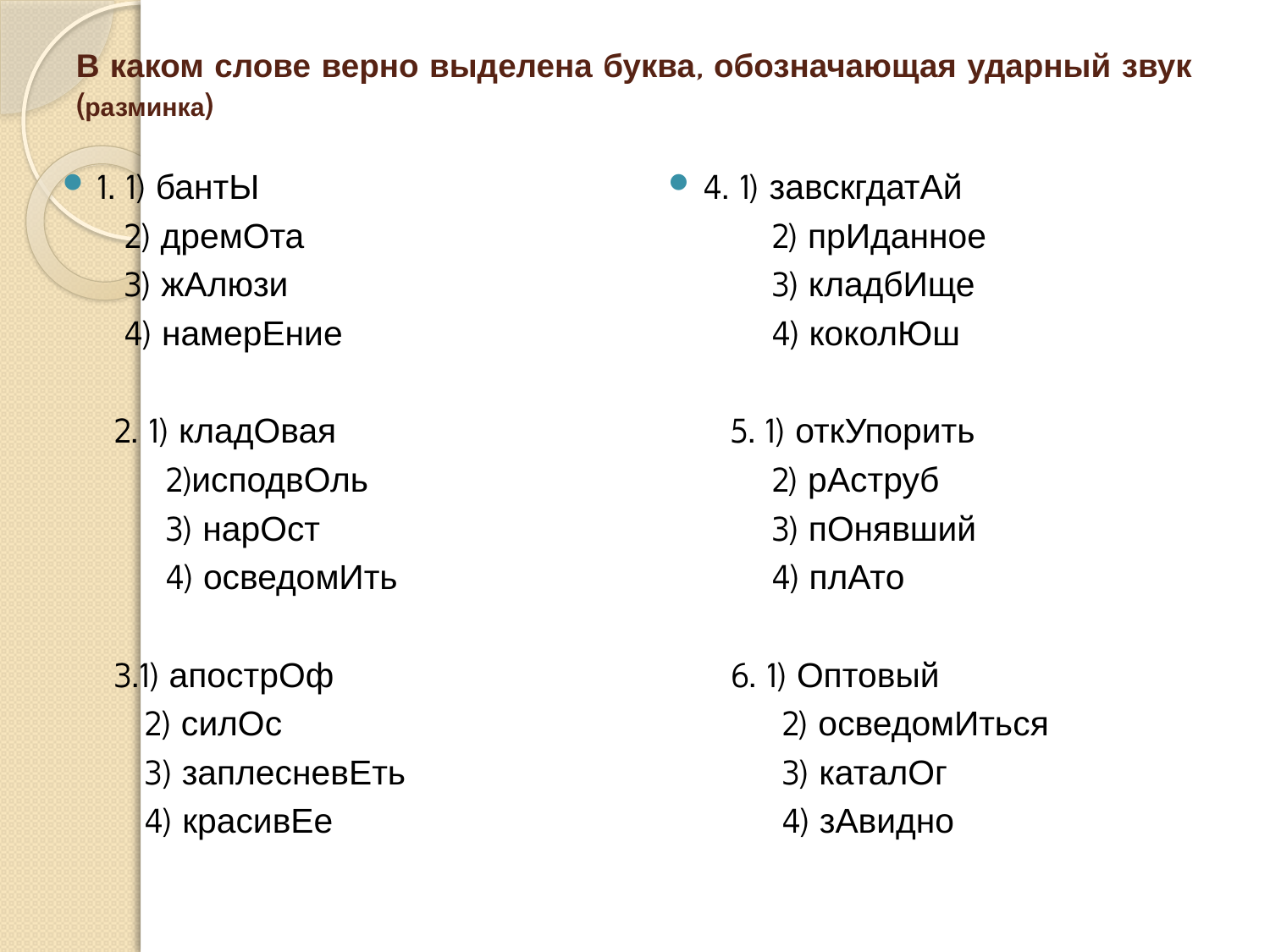

# В каком слове верно выделена буква, обозначающая ударный звук (разминка)
1. 1) бантЫ
       2) дремОта
       3) жАлюзи
       4) намерЕние

     2. 1) кладОвая
          2)исподвОль
          3) нарОст
          4) осведомИть

     3.1) апострОф
        2) силОс
        3) заплесневЕть
        4) красивЕе
4. 1) завскгдатАй
          2) прИданное
          3) кладбИще
          4) коколЮш

      5. 1) откУпорить
          2) рАструб
          3) пОнявший
          4) плАто

      6. 1) Оптовый
           2) осведомИться
           3) каталОг
           4) зАвидно